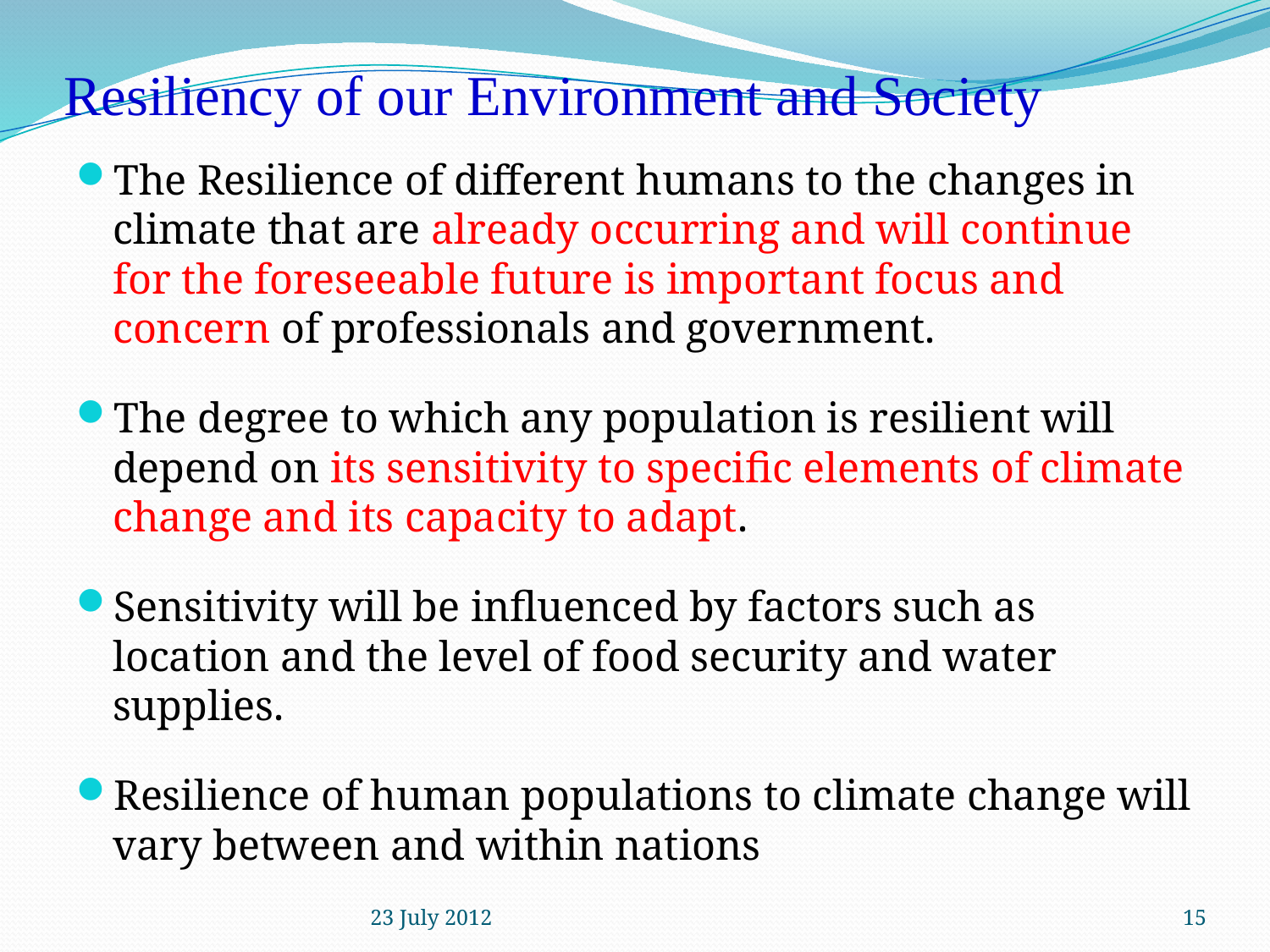

# Resiliency of our Environment and Society
The Resilience of different humans to the changes in climate that are already occurring and will continue for the foreseeable future is important focus and concern of professionals and government.
The degree to which any population is resilient will depend on its sensitivity to specific elements of climate change and its capacity to adapt.
Sensitivity will be influenced by factors such as location and the level of food security and water supplies.
Resilience of human populations to climate change will vary between and within nations

23 July 2012
15